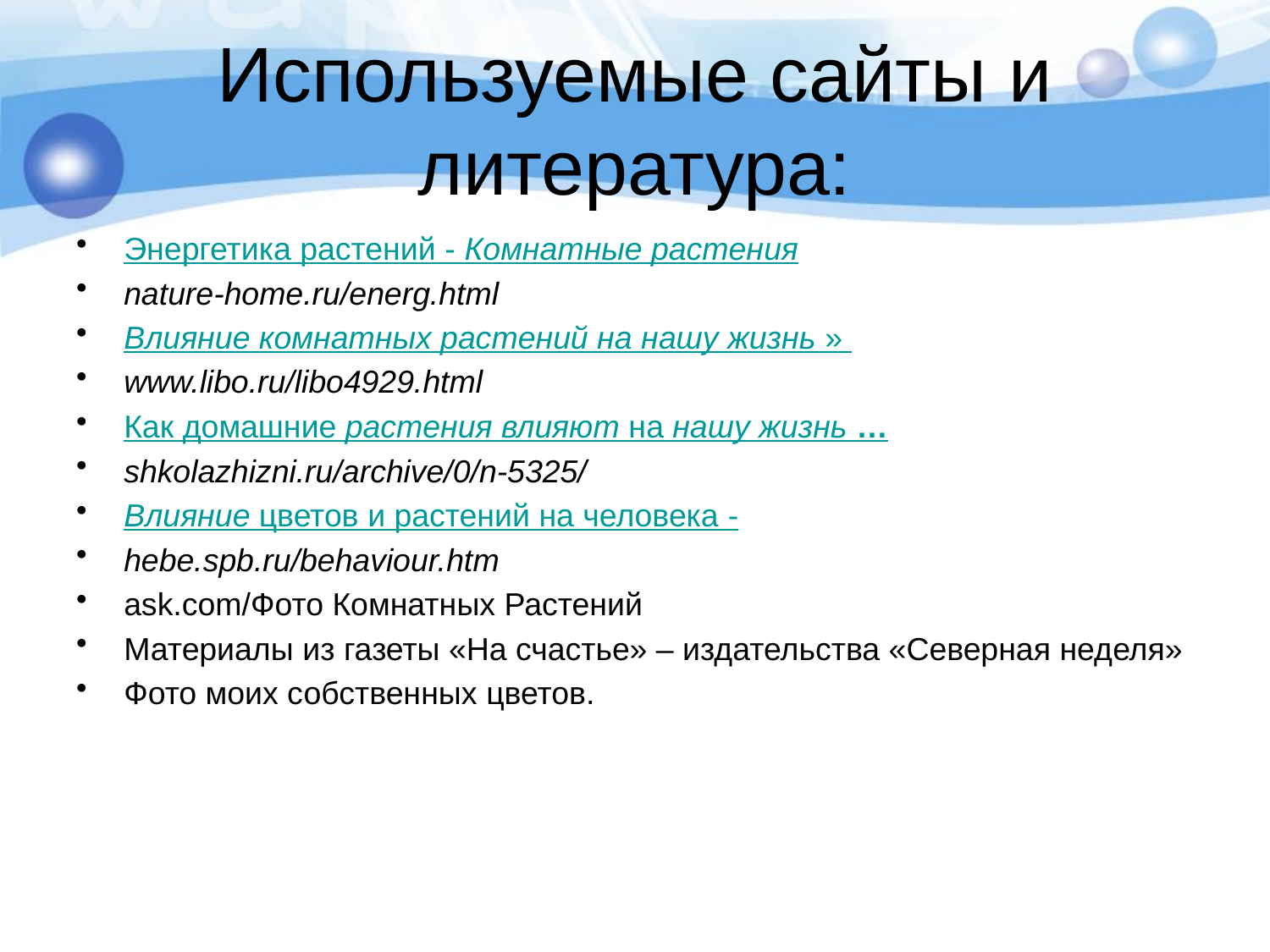

# Используемые сайты и литература:
Энергетика растений - Комнатные растения
nature-home.ru/energ.html
Влияние комнатных растений на нашу жизнь »
www.libo.ru/libo4929.html
Как домашние растения влияют на нашу жизнь …
shkolazhizni.ru/archive/0/n-5325/
Влияние цветов и растений на человека -
hebe.spb.ru/behaviour.htm
ask.com/Фото Комнатных Растений
Материалы из газеты «На счастье» – издательства «Северная неделя»
Фото моих собственных цветов.